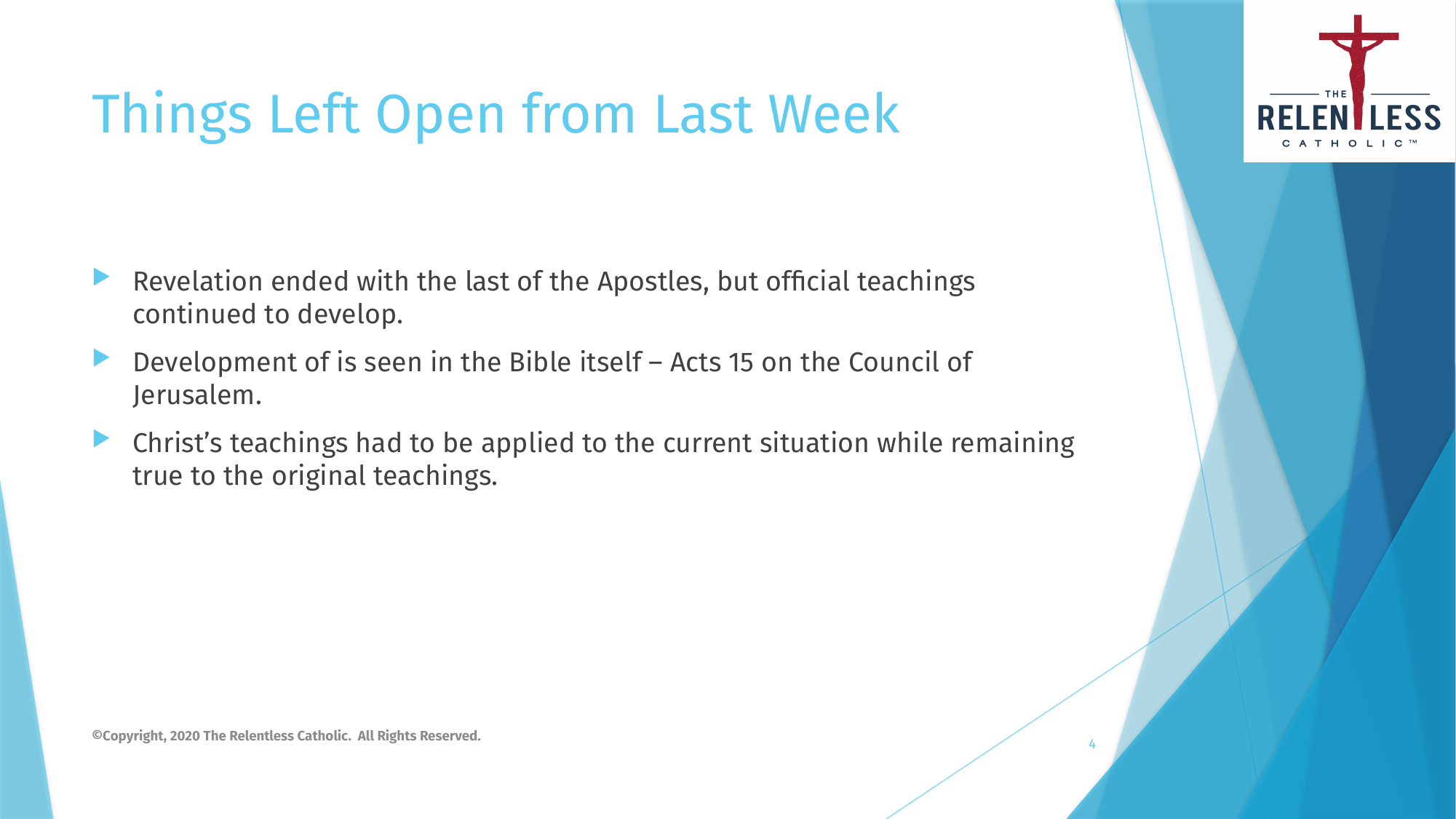

# Things Left Open from Last Week
Revelation ended with the last of the Apostles, but official teachings continued to develop.
Development of is seen in the Bible itself – Acts 15 on the Council of Jerusalem.
Christ’s teachings had to be applied to the current situation while remaining true to the original teachings.

©Copyright, 2020 The Relentless Catholic.  All Rights Reserved.

4